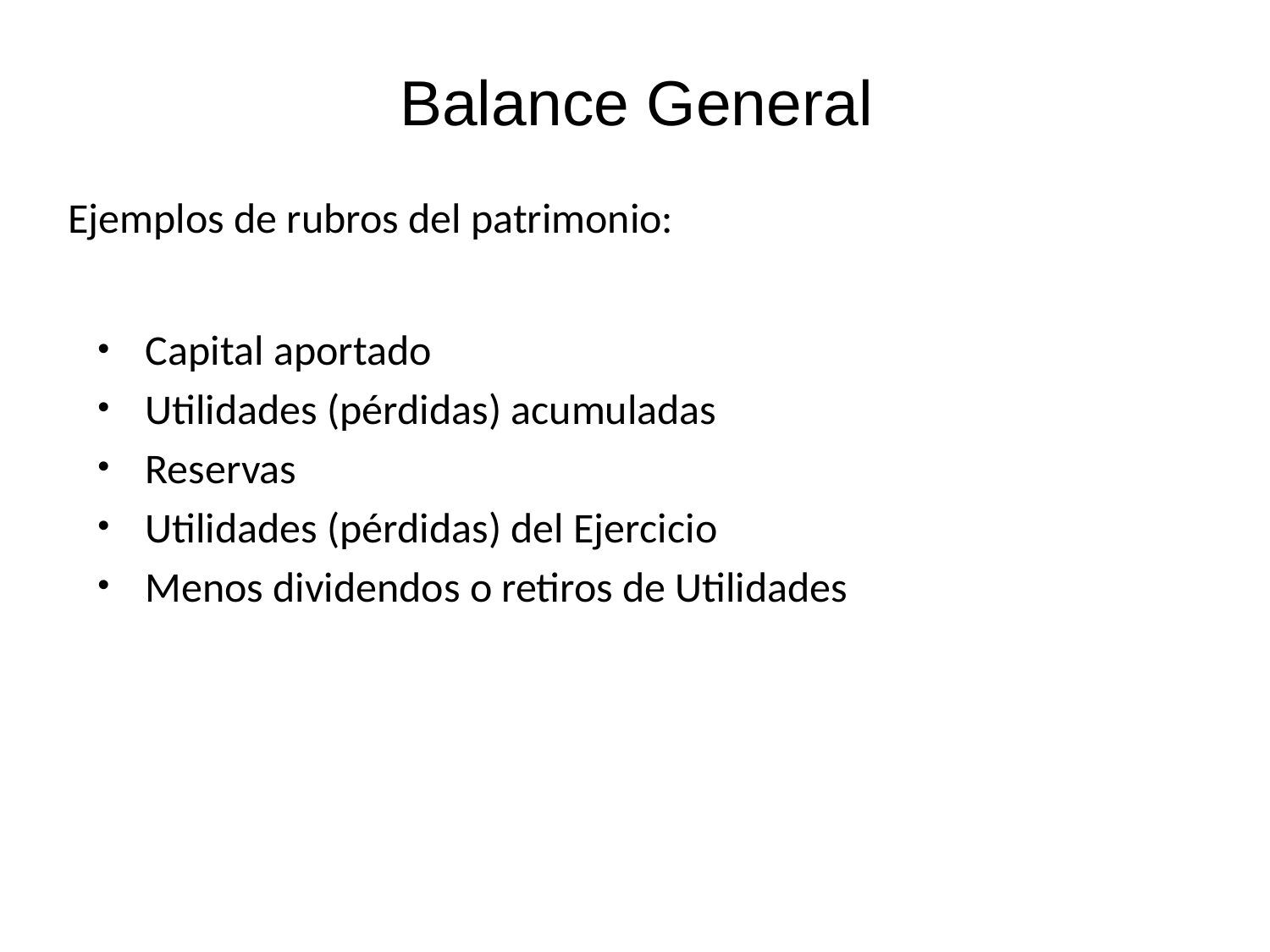

Balance General
# Ejemplos de rubros del patrimonio:
Capital aportado
Utilidades (pérdidas) acumuladas
Reservas
Utilidades (pérdidas) del Ejercicio
Menos dividendos o retiros de Utilidades